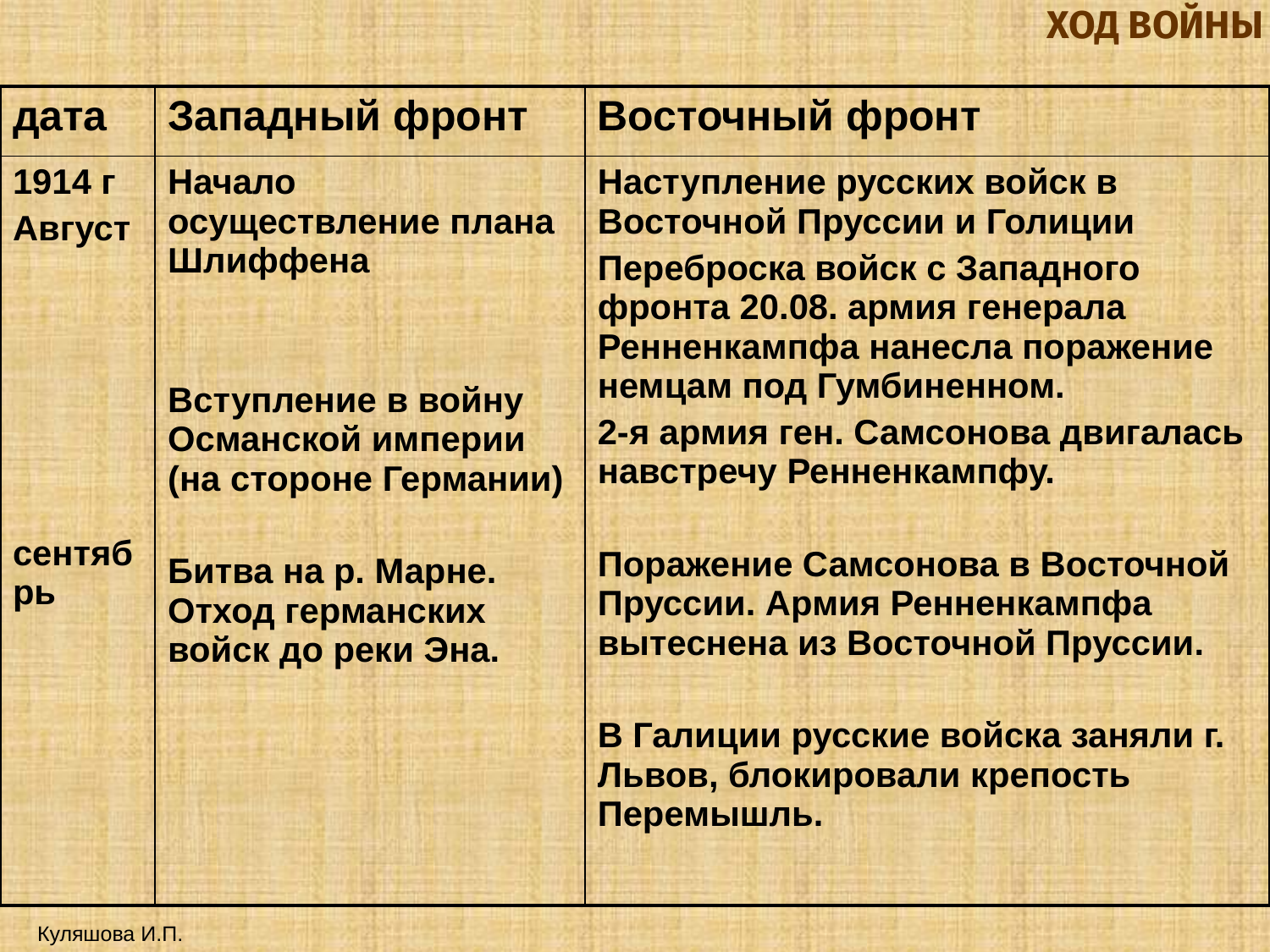

ХОД ВОЙНЫ
| дата | Западный фронт | Восточный фронт |
| --- | --- | --- |
| 1914 г Август сентябрь | Начало осуществление плана Шлиффена Вступление в войну Османской империи (на стороне Германии) Битва на р. Марне. Отход германских войск до реки Эна. | Наступление русских войск в Восточной Пруссии и Голиции Переброска войск с Западного фронта 20.08. армия генерала Ренненкампфа нанесла поражение немцам под Гумбиненном. 2-я армия ген. Самсонова двигалась навстречу Ренненкампфу. Поражение Самсонова в Восточной Пруссии. Армия Ренненкампфа вытеснена из Восточной Пруссии. В Галиции русские войска заняли г. Львов, блокировали крепость Перемышль. |
Куляшова И.П.